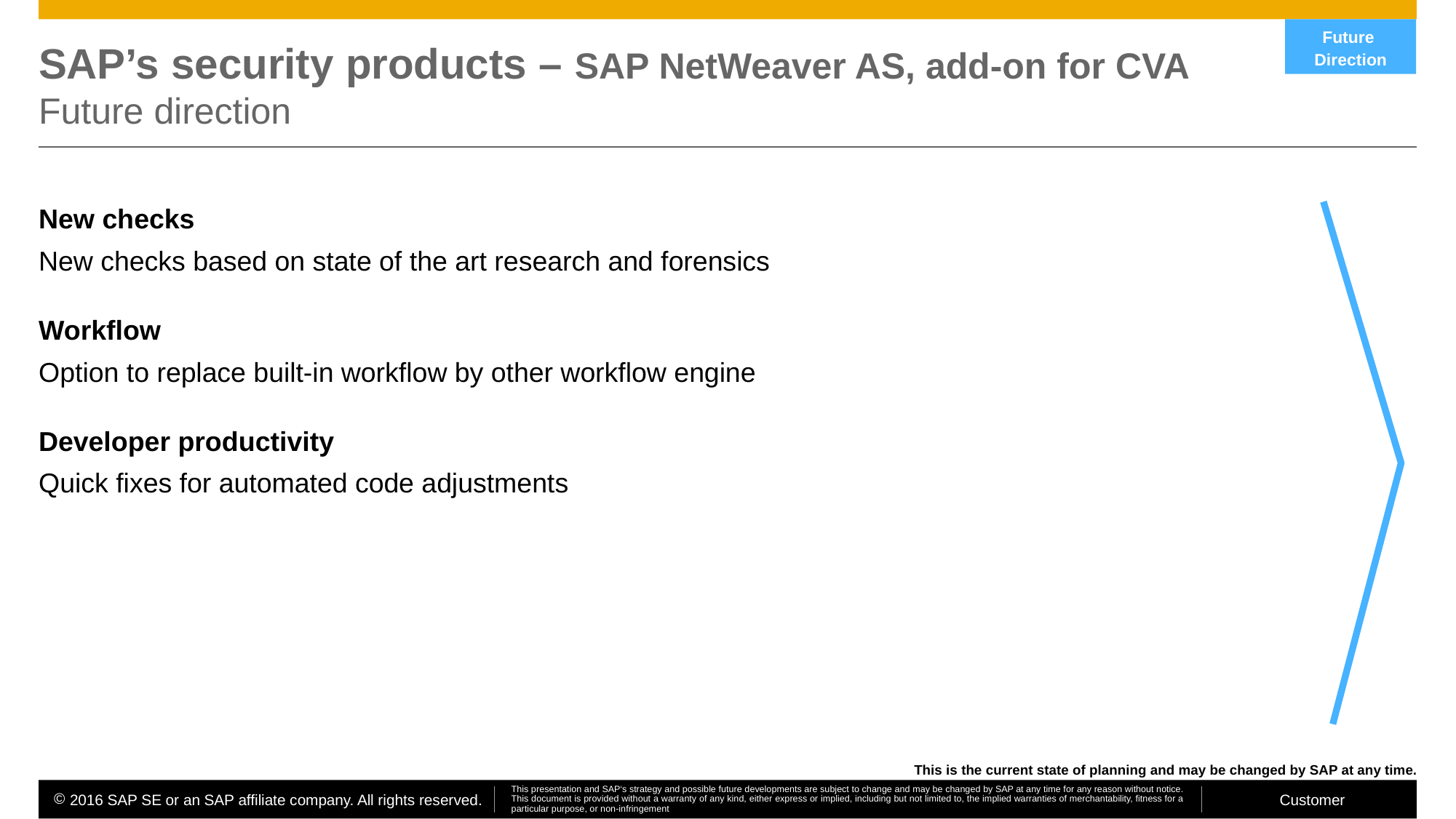

Future
Direction
# SAP’s security products – SAP NetWeaver AS, add-on for CVA Future direction
New checks
New checks based on state of the art research and forensics
Workflow
Option to replace built-in workflow by other workflow engine
Developer productivity
Quick fixes for automated code adjustments
This is the current state of planning and may be changed by SAP at any time.